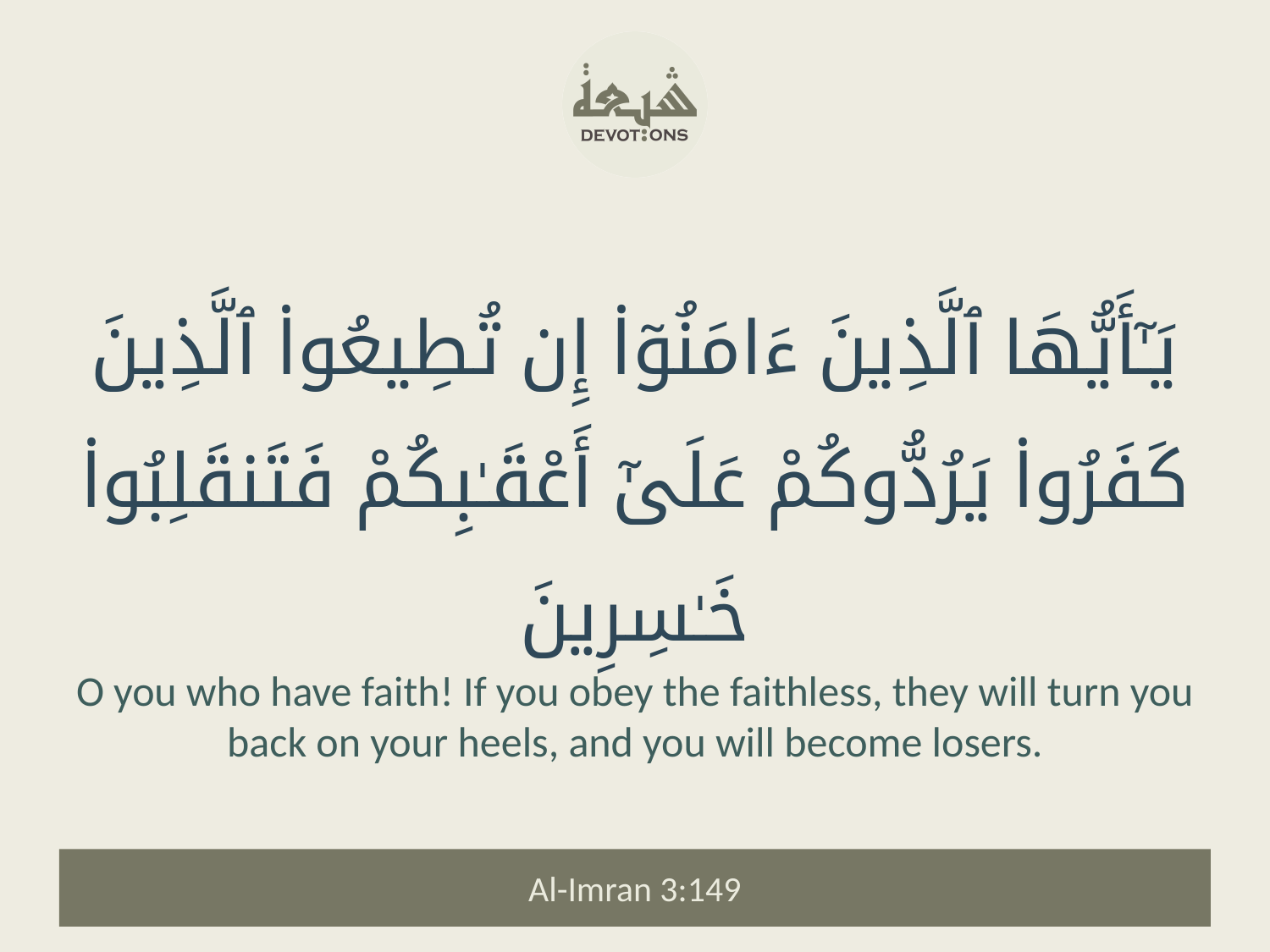

يَـٰٓأَيُّهَا ٱلَّذِينَ ءَامَنُوٓا۟ إِن تُطِيعُوا۟ ٱلَّذِينَ كَفَرُوا۟ يَرُدُّوكُمْ عَلَىٰٓ أَعْقَـٰبِكُمْ فَتَنقَلِبُوا۟ خَـٰسِرِينَ
O you who have faith! If you obey the faithless, they will turn you back on your heels, and you will become losers.
Al-Imran 3:149